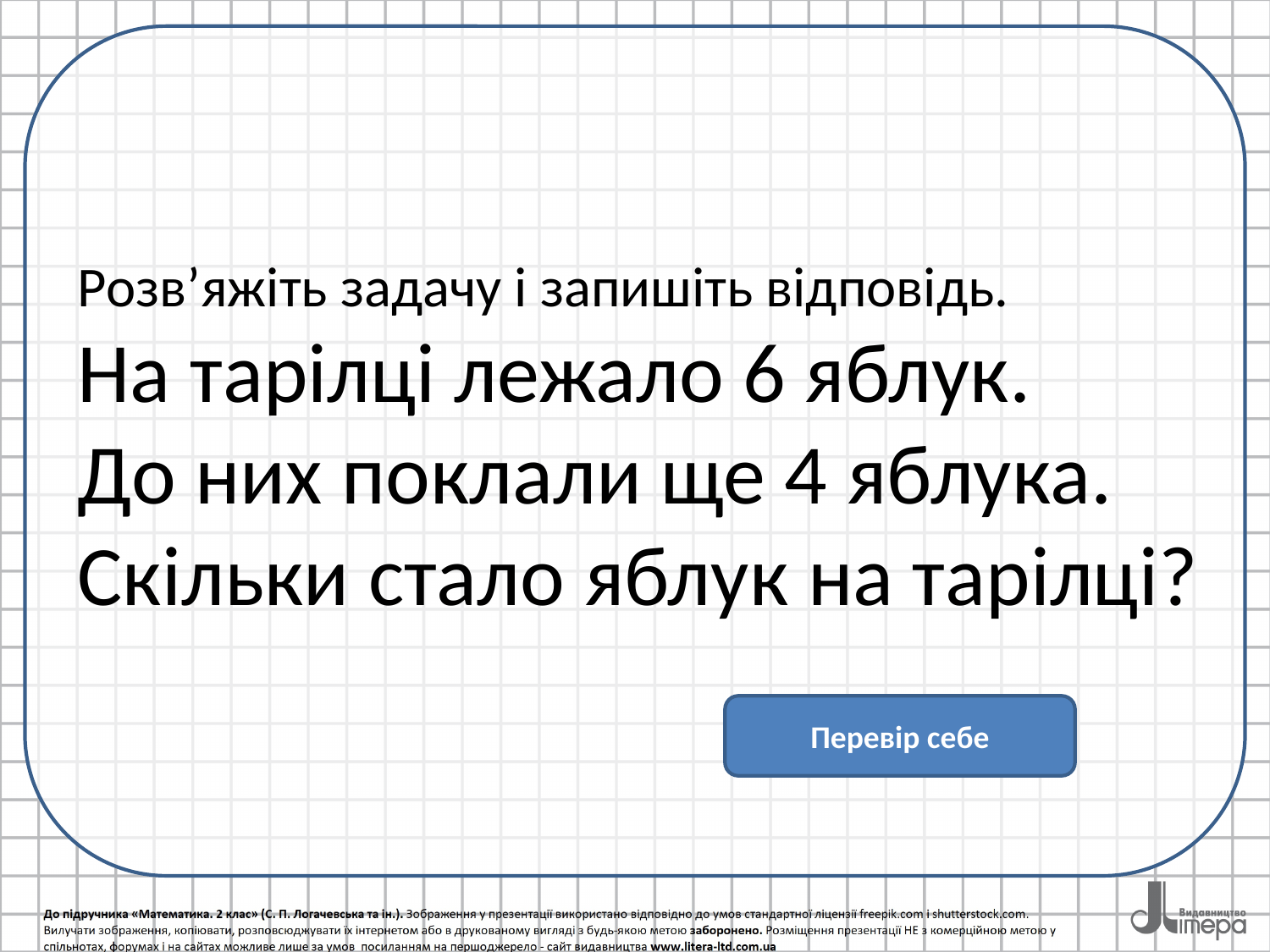

# Розв’яжіть задачу і запишіть відповідь. На тарілці лежало 6 яблук. До них поклали ще 4 яблука. Скільки стало яблук на тарілці?
Перевір себе